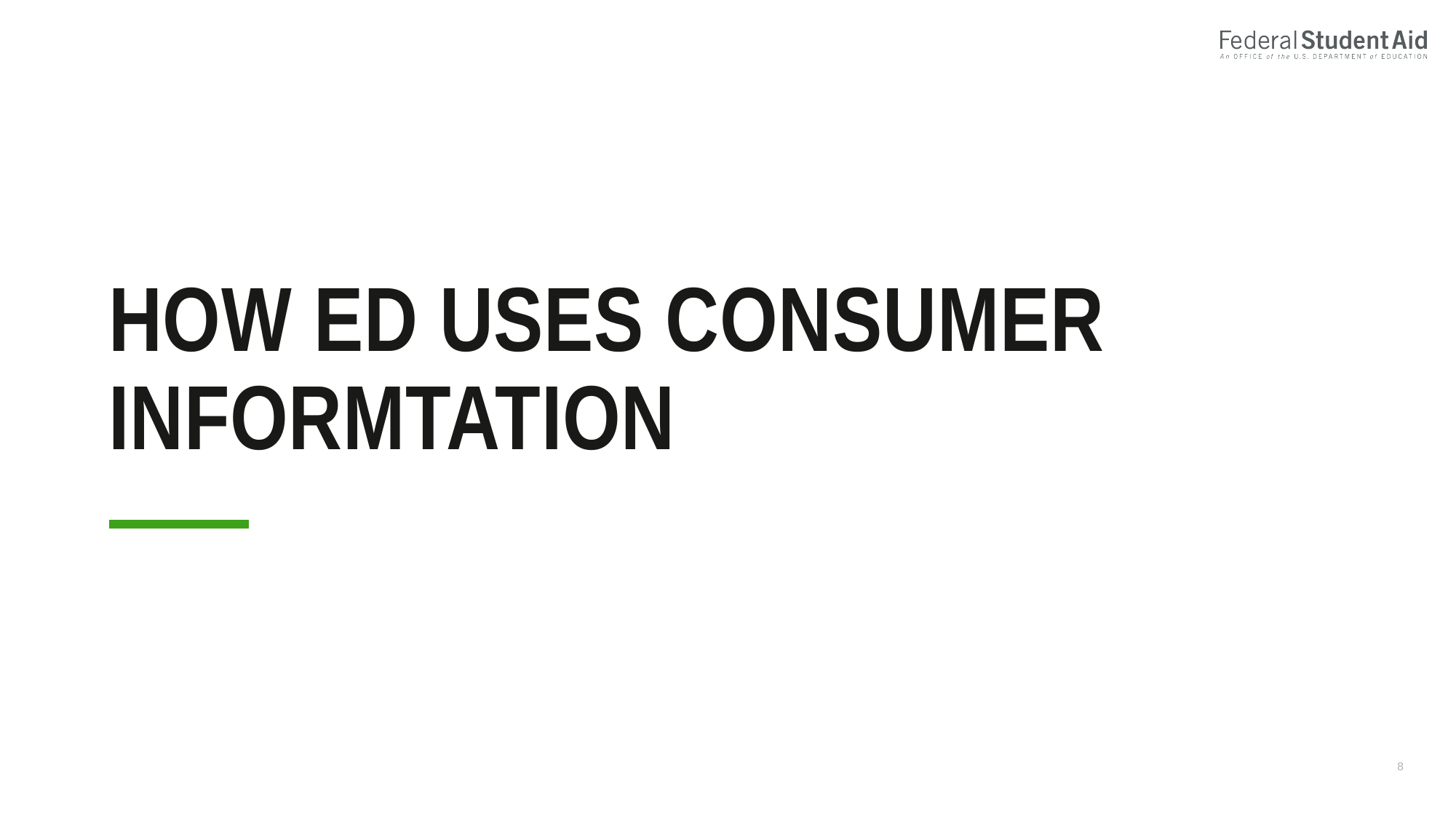

# HOW ed USES CONSUMER INFORMTATION
8